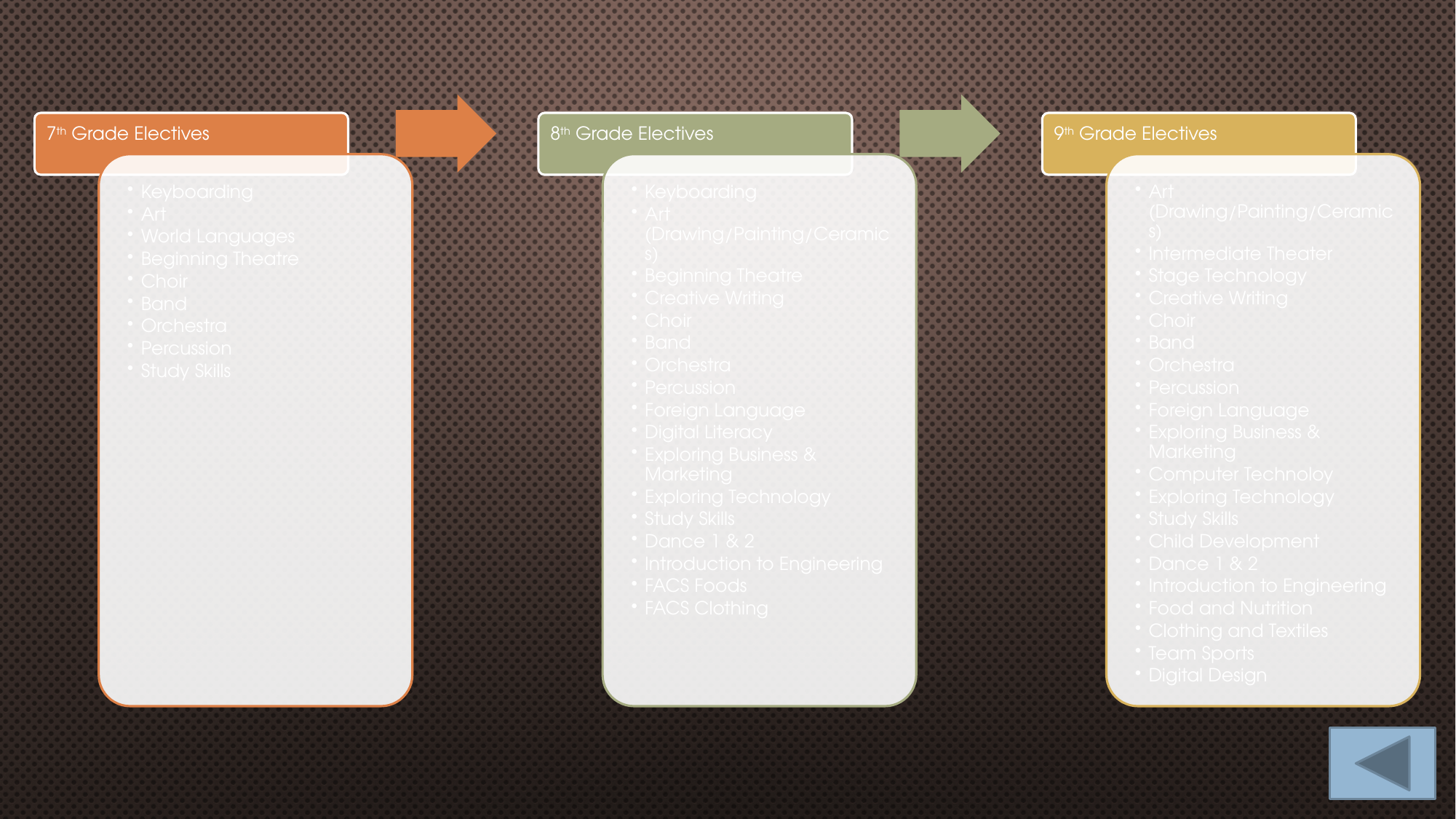

7th Grade Electives
Keyboarding
Art
World Languages
Beginning Theatre
Choir
Band
Orchestra
Percussion
Study Skills

8th Grade Electives
Keyboarding
Art (Drawing/Painting/Ceramics)
Beginning Theatre
Creative Writing
Choir
Band
Orchestra
Percussion
Foreign Language
Digital Literacy
Exploring Business & Marketing
Exploring Technology
Study Skills
Dance 1 & 2
Introduction to Engineering
FACS Foods
FACS Clothing

9th Grade Electives
Art (Drawing/Painting/Ceramics)
Intermediate Theater
Stage Technology
Creative Writing
Choir
Band
Orchestra
Percussion
Foreign Language
Exploring Business & Marketing
Computer Technoloy
Exploring Technology
Study Skills
Child Development
Dance 1 & 2
Introduction to Engineering
Food and Nutrition
Clothing and Textiles
Team Sports
Digital Design